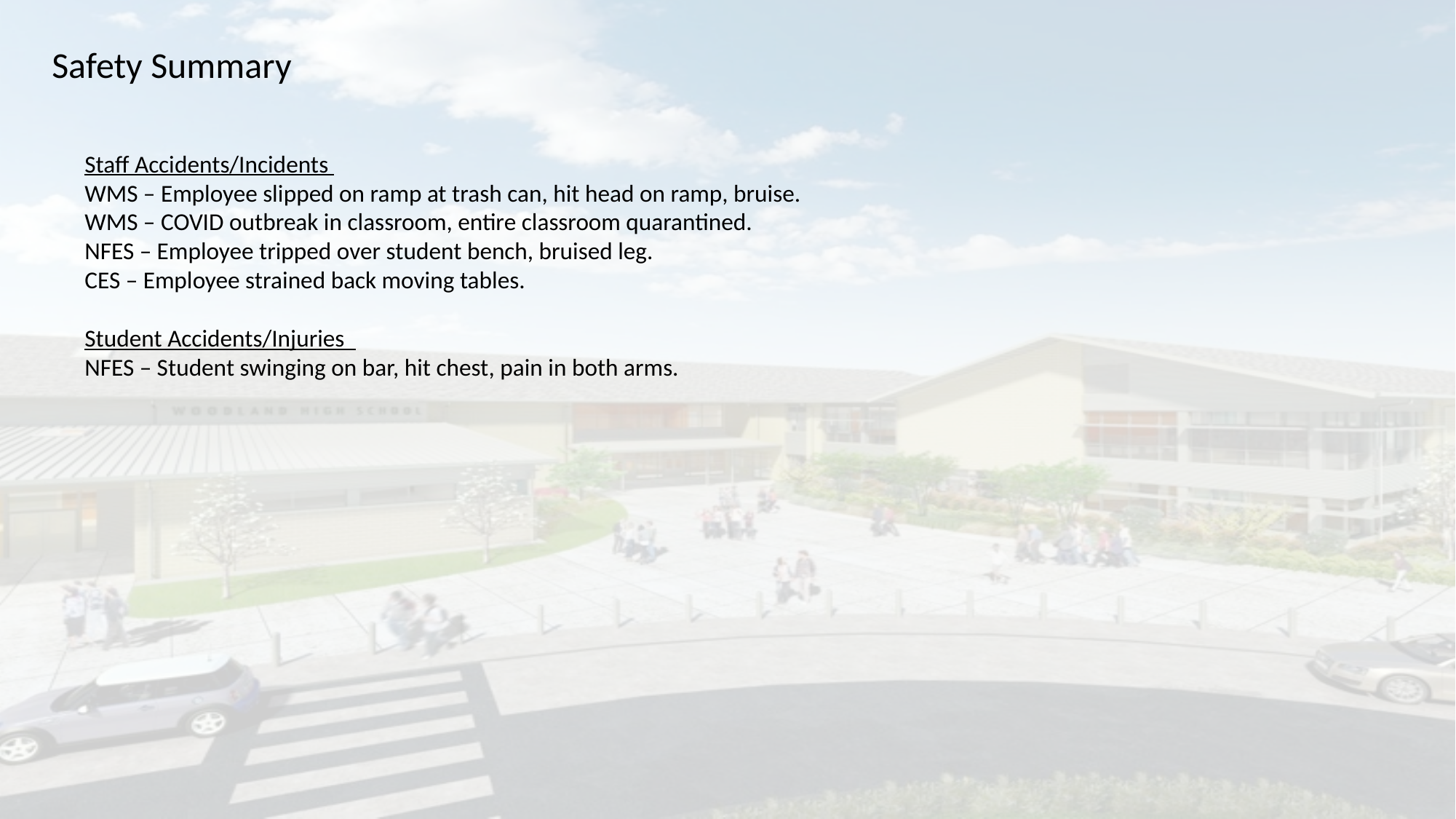

# Safety Summary
Staff Accidents/Incidents
WMS – Employee slipped on ramp at trash can, hit head on ramp, bruise.
WMS – COVID outbreak in classroom, entire classroom quarantined.
NFES – Employee tripped over student bench, bruised leg.
CES – Employee strained back moving tables.

Student Accidents/Injuries
NFES – Student swinging on bar, hit chest, pain in both arms.